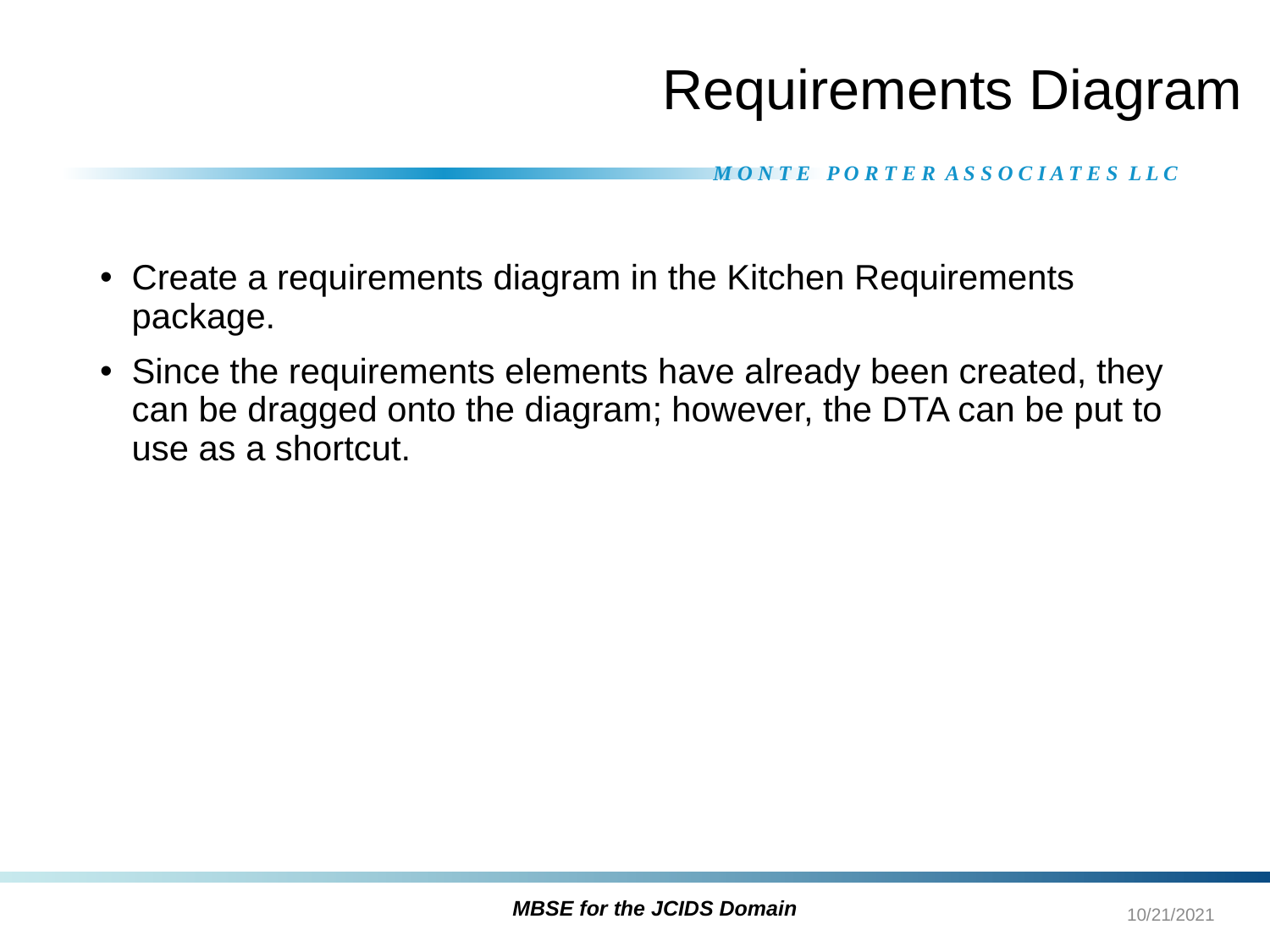

# Requirements Diagram
Create a requirements diagram in the Kitchen Requirements package.
Since the requirements elements have already been created, they can be dragged onto the diagram; however, the DTA can be put to use as a shortcut.
10/21/2021